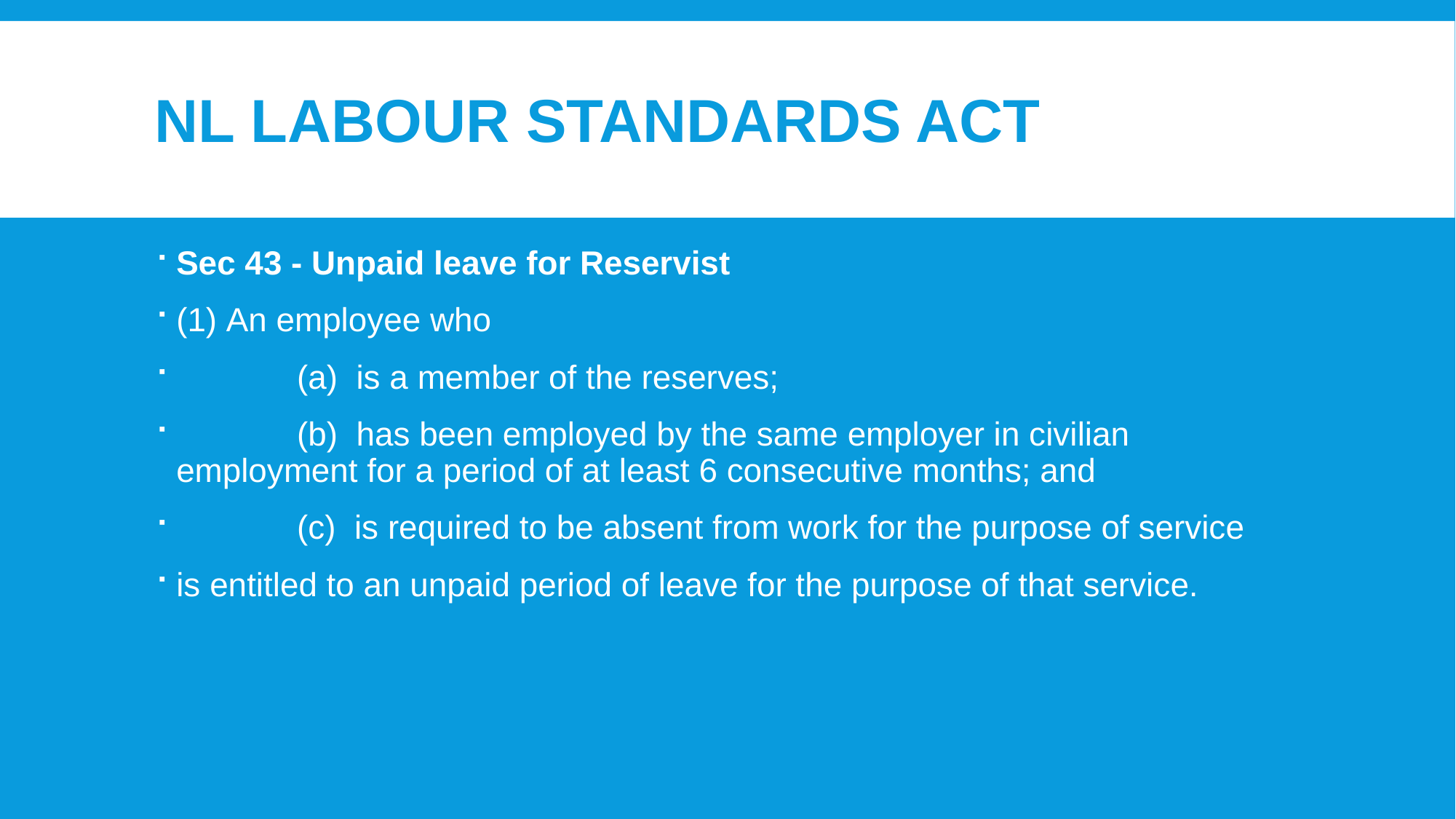

# NL Labour Standards Act
Sec 43 - Unpaid leave for Reservist
(1) An employee who
             (a)  is a member of the reserves;
             (b)  has been employed by the same employer in civilian employment for a period of at least 6 consecutive months; and
             (c)  is required to be absent from work for the purpose of service
is entitled to an unpaid period of leave for the purpose of that service.